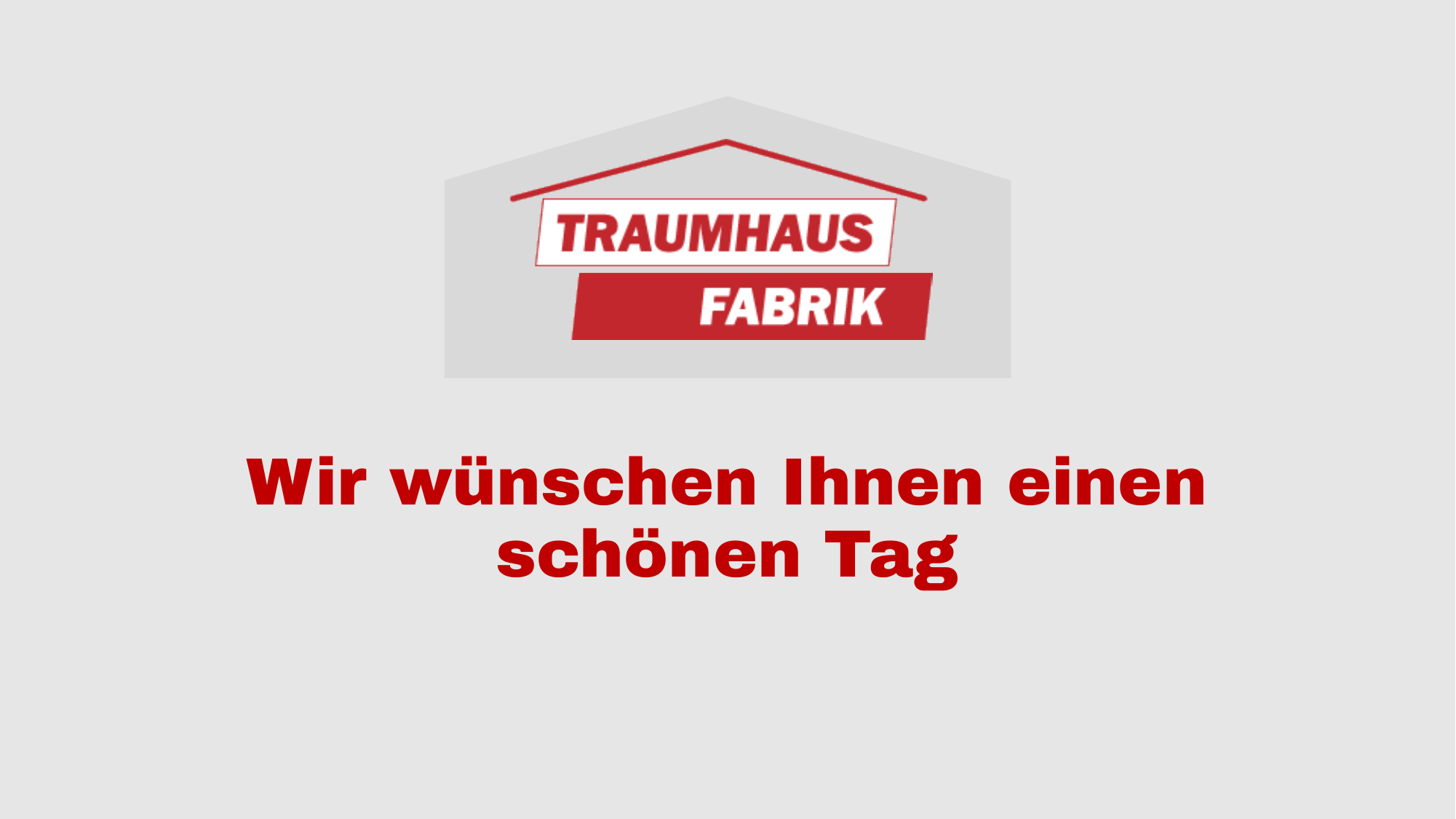

# Wir wünschen Ihnen einen schönen Tag